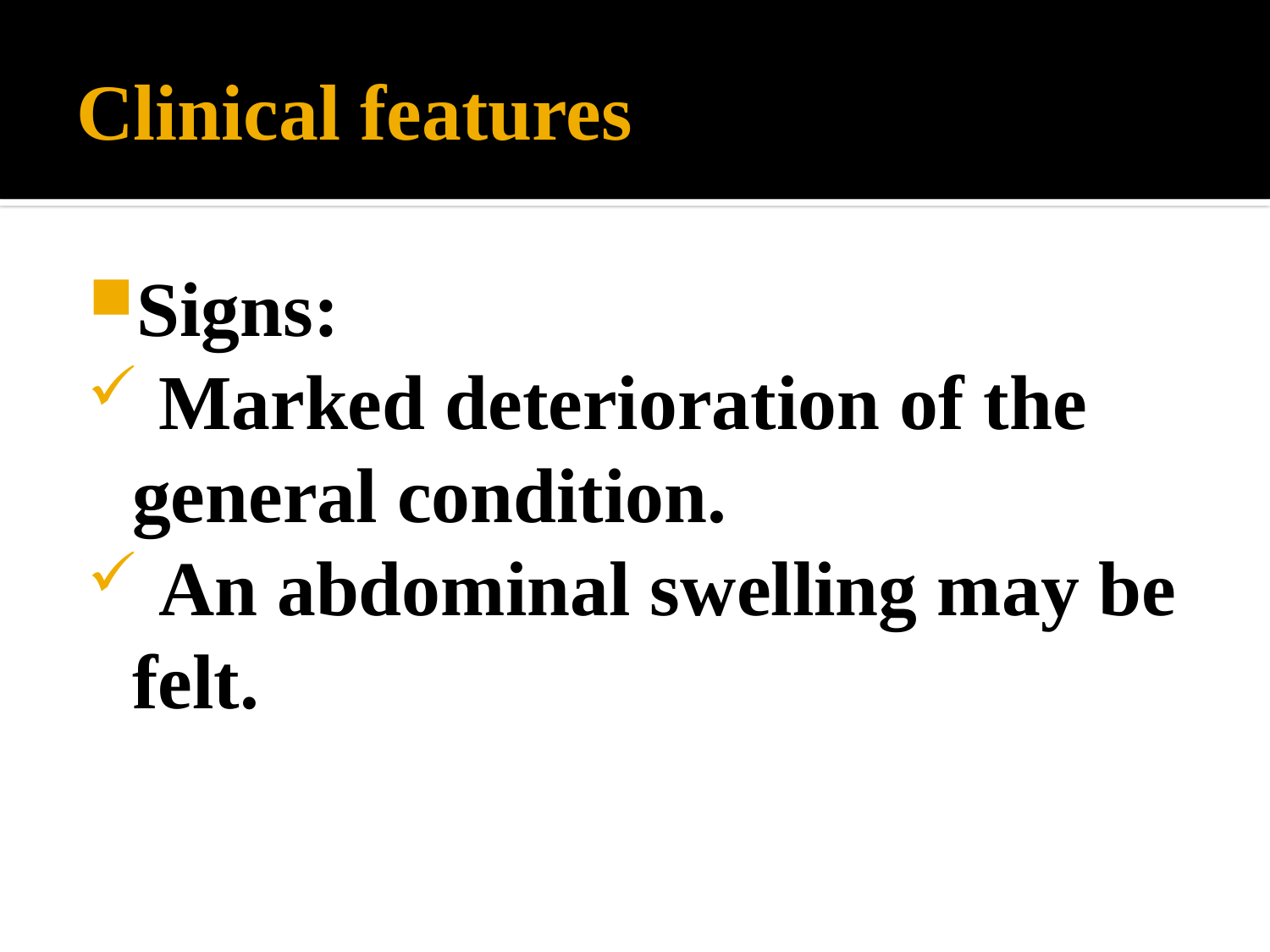

# Clinical features
Signs:
 Marked deterioration of the general condition.
 An abdominal swelling may be felt.